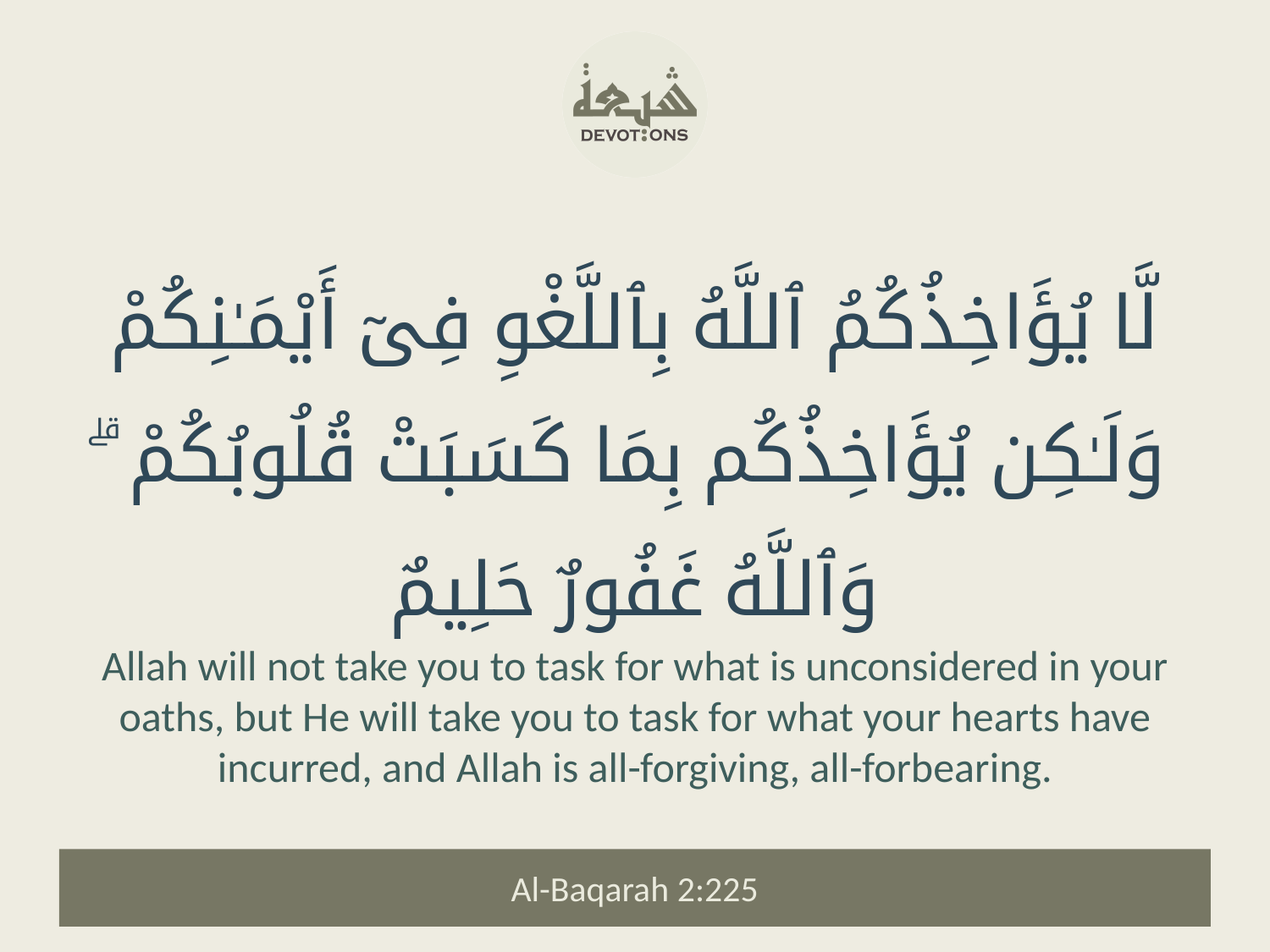

لَّا يُؤَاخِذُكُمُ ٱللَّهُ بِٱللَّغْوِ فِىٓ أَيْمَـٰنِكُمْ وَلَـٰكِن يُؤَاخِذُكُم بِمَا كَسَبَتْ قُلُوبُكُمْ ۗ وَٱللَّهُ غَفُورٌ حَلِيمٌ
Allah will not take you to task for what is unconsidered in your oaths, but He will take you to task for what your hearts have incurred, and Allah is all-forgiving, all-forbearing.
Al-Baqarah 2:225